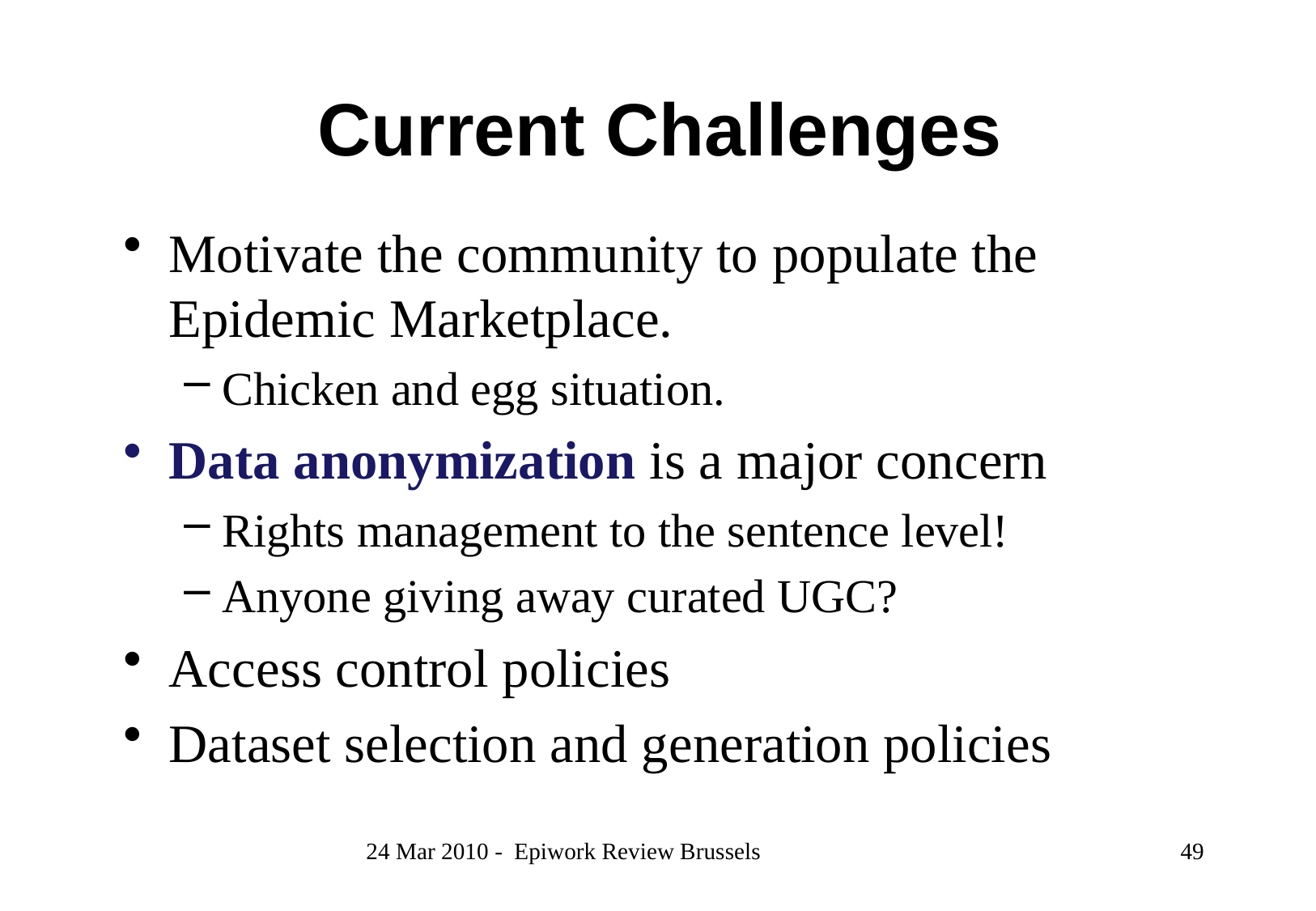

# Current Challenges
Motivate the community to populate the Epidemic Marketplace.
Chicken and egg situation.
Data anonymization is a major concern
Rights management to the sentence level!
Anyone giving away curated UGC?
Access control policies
Dataset selection and generation policies

24 Mar 2010 -  Epiwork Review Brussels
49